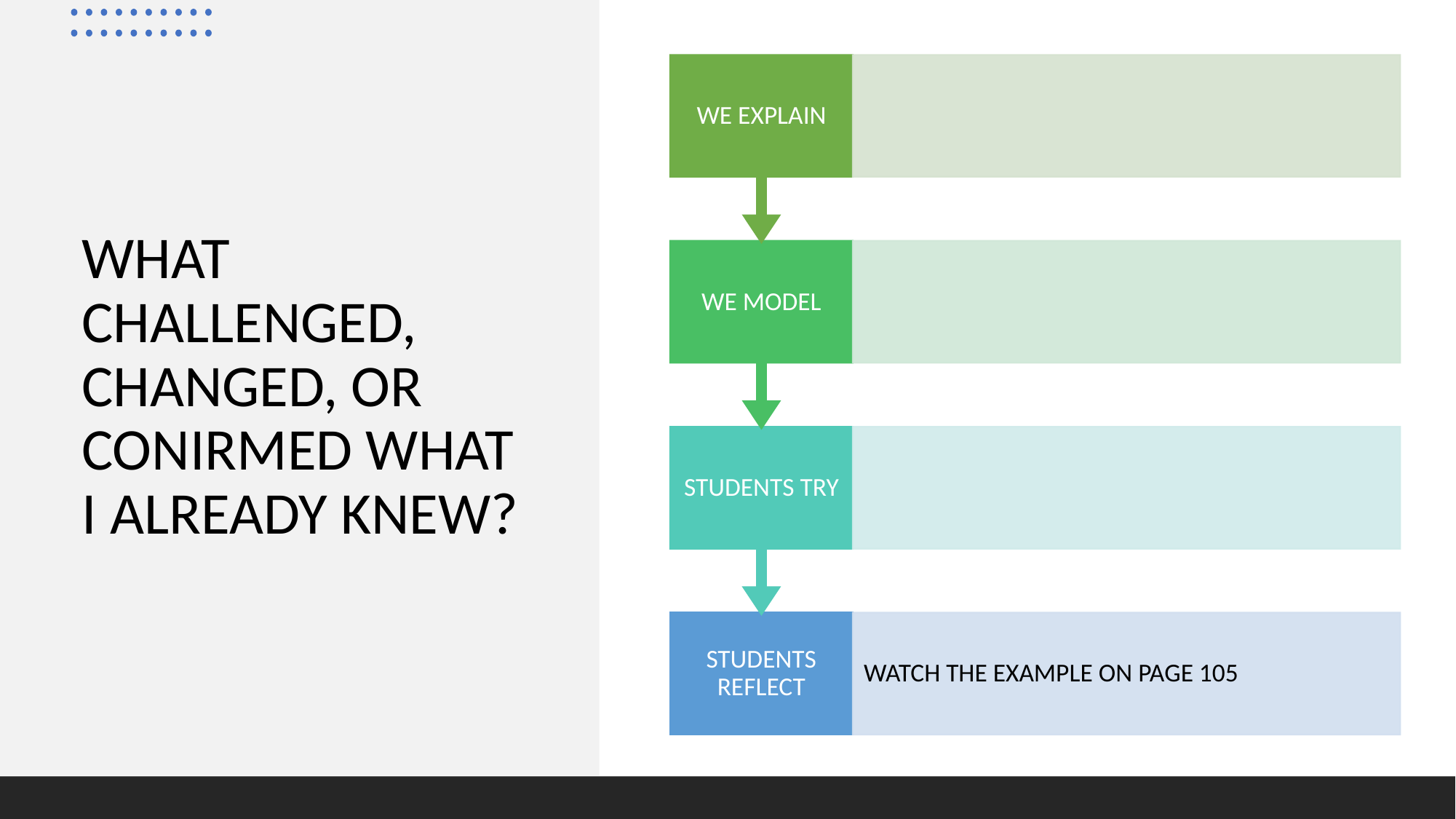

STUDENTS REFLECT
WATCH THE EXAMPLE ON PAGE 105
STUDENTS TRY
STUDENTS TRY
WE MODEL
WE MODEL
WE EXPLAIN
WE EXPLAIN
# WHAT CHALLENGED, CHANGED, OR CONIRMED WHAT I ALREADY KNEW?